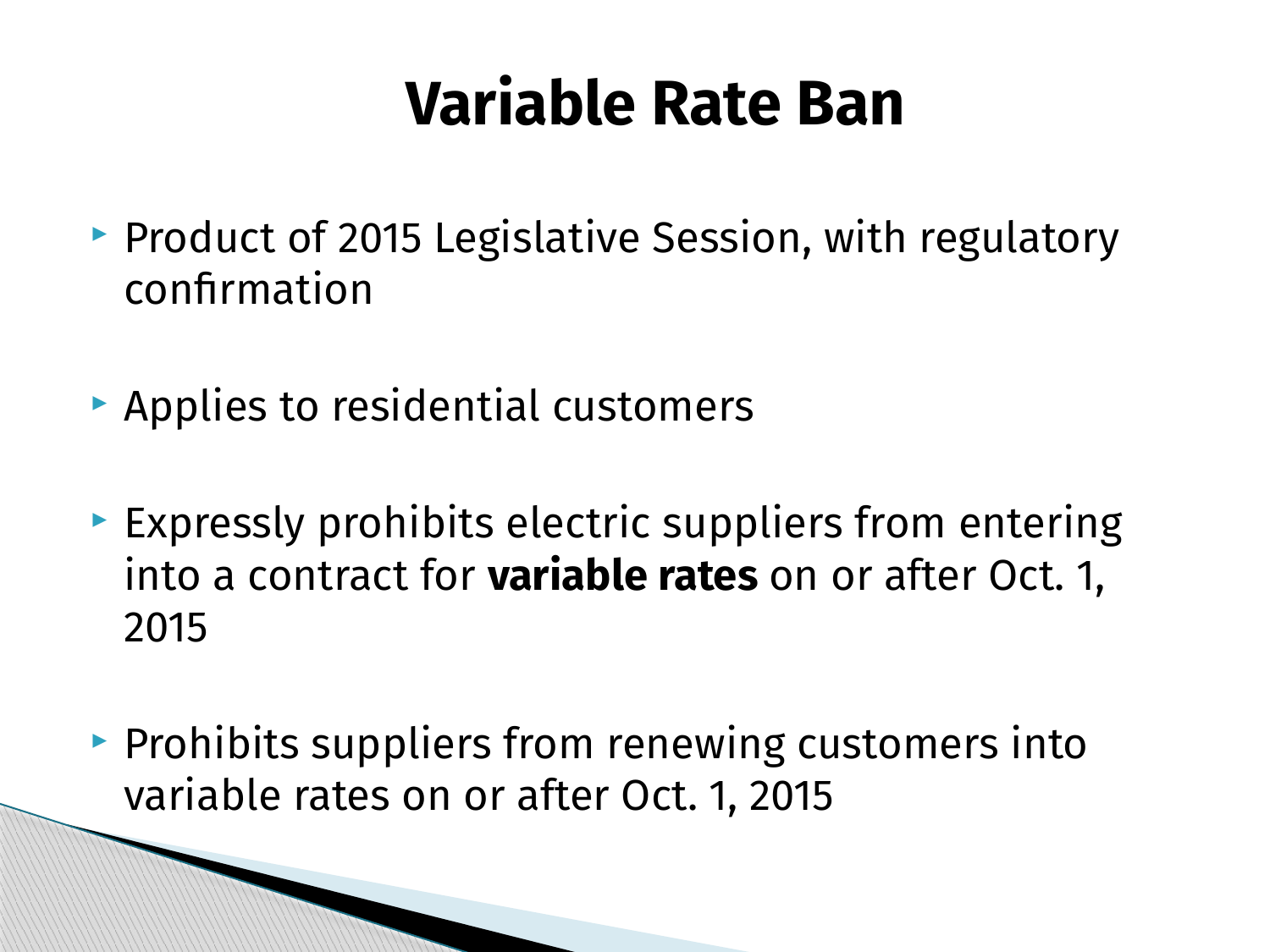

Variable Rate Ban
Product of 2015 Legislative Session, with regulatory confirmation

Applies to residential customers

Expressly prohibits electric suppliers from entering into a contract for variable rates on or after Oct. 1, 2015

Prohibits suppliers from renewing customers into variable rates on or after Oct. 1, 2015